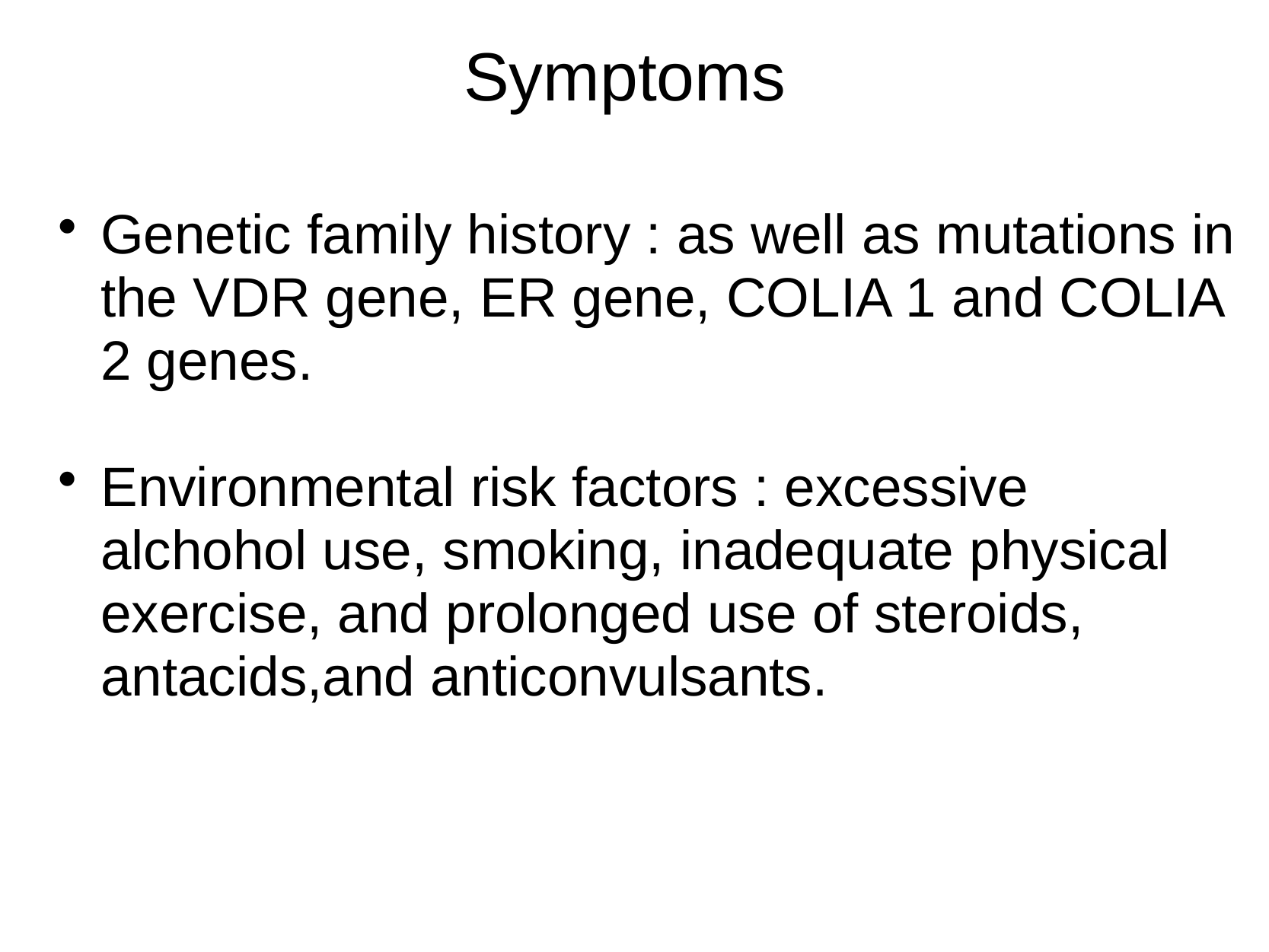

# Symptoms
Genetic family history : as well as mutations in the VDR gene, ER gene, COLIA 1 and COLIA 2 genes.

Environmental risk factors : excessive alchohol use, smoking, inadequate physical exercise, and prolonged use of steroids, antacids,and anticonvulsants.